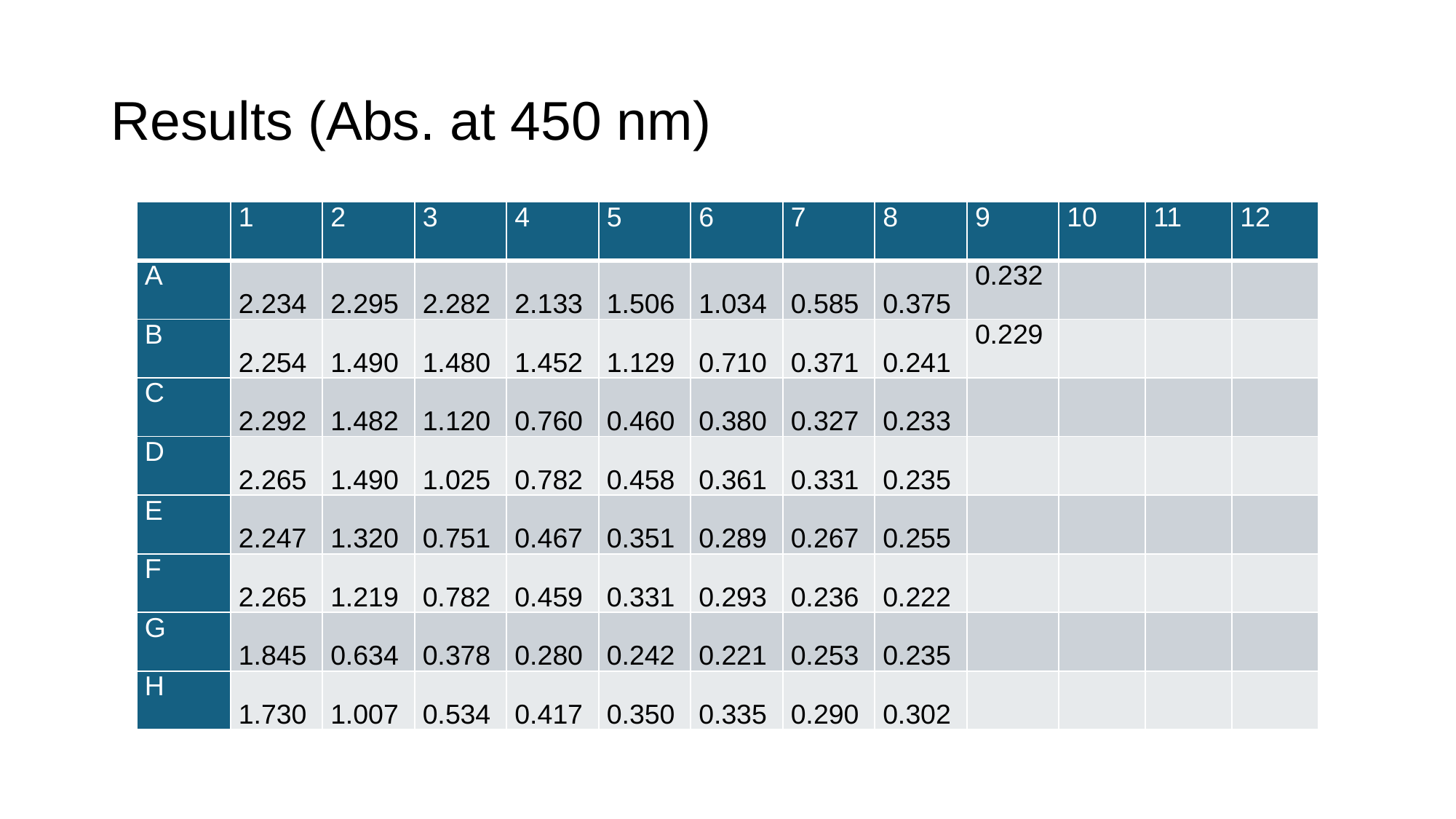

# Results (Abs. at 450 nm)
|  | 1 | 2 | 3 | 4 | 5 | 6 | 7 | 8 | 9 | 10 | 11 | 12 |
| --- | --- | --- | --- | --- | --- | --- | --- | --- | --- | --- | --- | --- |
| A | 2.234 | 2.295 | 2.282 | 2.133 | 1.506 | 1.034 | 0.585 | 0.375 | 0.232 |  |  |  |
| B | 2.254 | 1.490 | 1.480 | 1.452 | 1.129 | 0.710 | 0.371 | 0.241 | 0.229 |  |  |  |
| C | 2.292 | 1.482 | 1.120 | 0.760 | 0.460 | 0.380 | 0.327 | 0.233 |  |  |  |  |
| D | 2.265 | 1.490 | 1.025 | 0.782 | 0.458 | 0.361 | 0.331 | 0.235 |  |  |  |  |
| E | 2.247 | 1.320 | 0.751 | 0.467 | 0.351 | 0.289 | 0.267 | 0.255 |  |  |  |  |
| F | 2.265 | 1.219 | 0.782 | 0.459 | 0.331 | 0.293 | 0.236 | 0.222 |  |  |  |  |
| G | 1.845 | 0.634 | 0.378 | 0.280 | 0.242 | 0.221 | 0.253 | 0.235 |  |  |  |  |
| H | 1.730 | 1.007 | 0.534 | 0.417 | 0.350 | 0.335 | 0.290 | 0.302 |  |  |  |  |